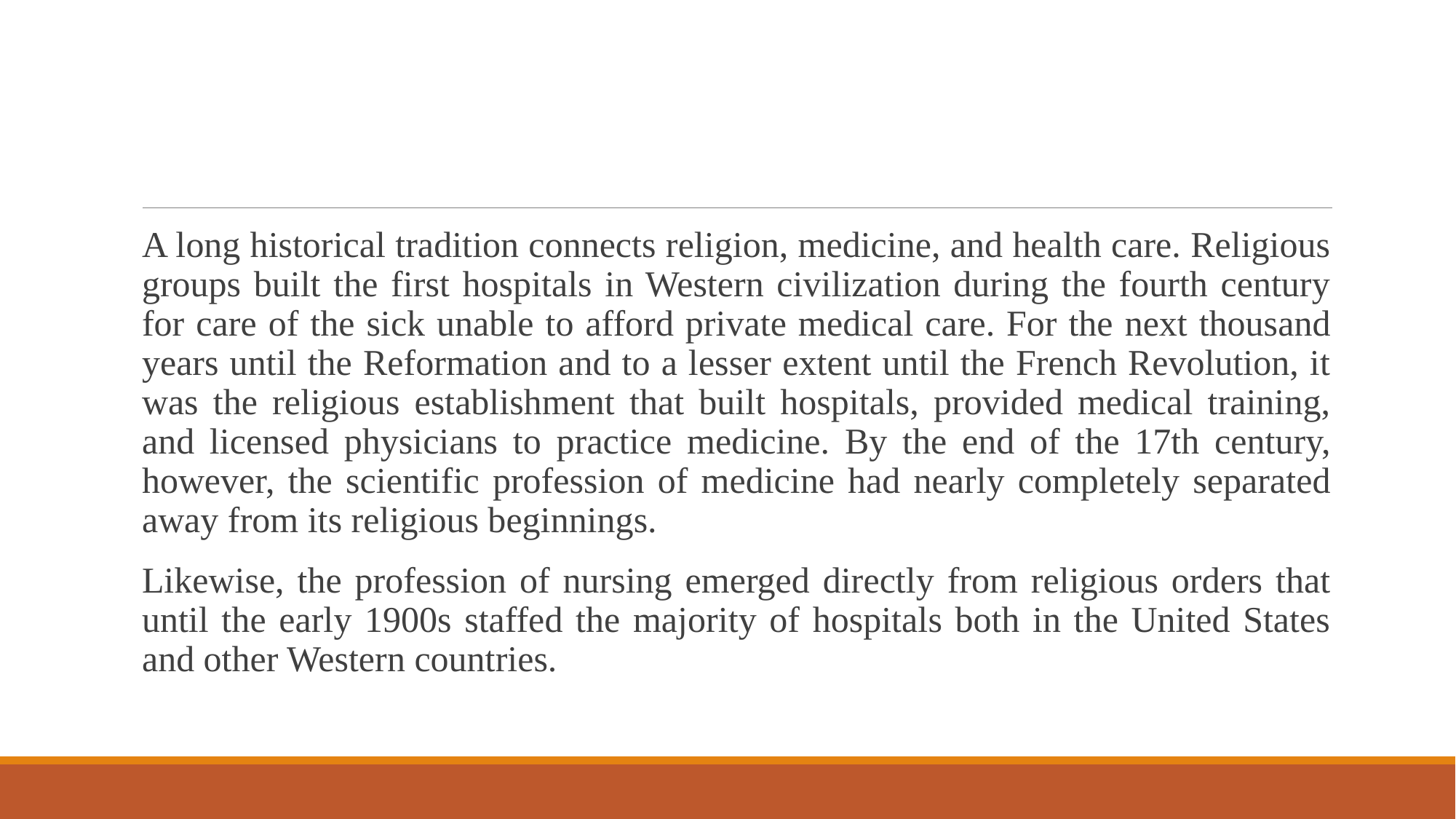

A long historical tradition connects religion, medicine, and health care. Religious groups built the first hospitals in Western civilization during the fourth century for care of the sick unable to afford private medical care. For the next thousand years until the Reformation and to a lesser extent until the French Revolution, it was the religious establishment that built hospitals, provided medical training, and licensed physicians to practice medicine. By the end of the 17th century, however, the scientific profession of medicine had nearly completely separated away from its religious beginnings.
Likewise, the profession of nursing emerged directly from religious orders that until the early 1900s staffed the majority of hospitals both in the United States and other Western countries.